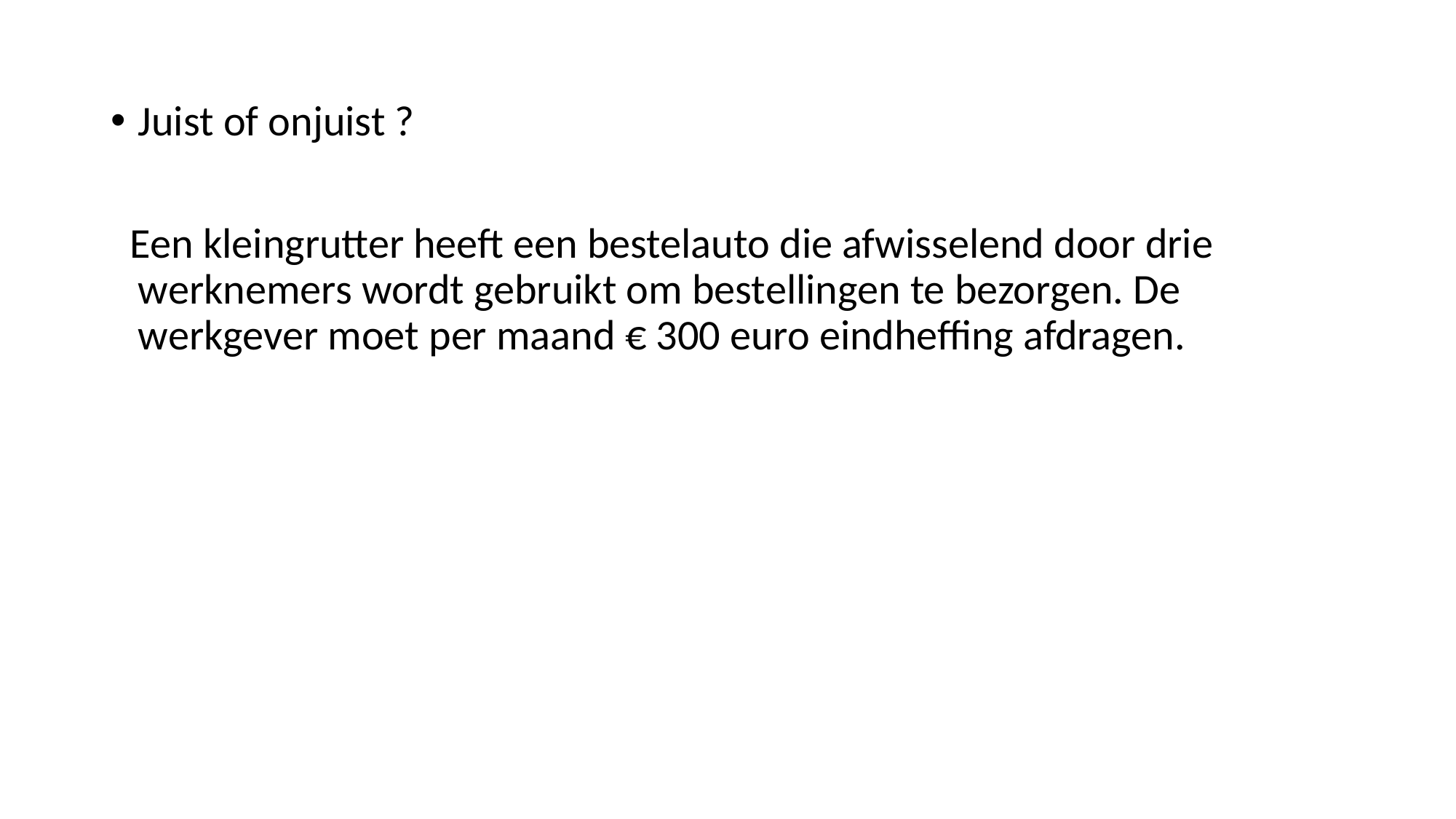

Juist of onjuist ?

  Een kleingrutter heeft een bestelauto die afwisselend door drie werknemers wordt gebruikt om bestellingen te bezorgen. De werkgever moet per maand € 300 euro eindheffing afdragen.